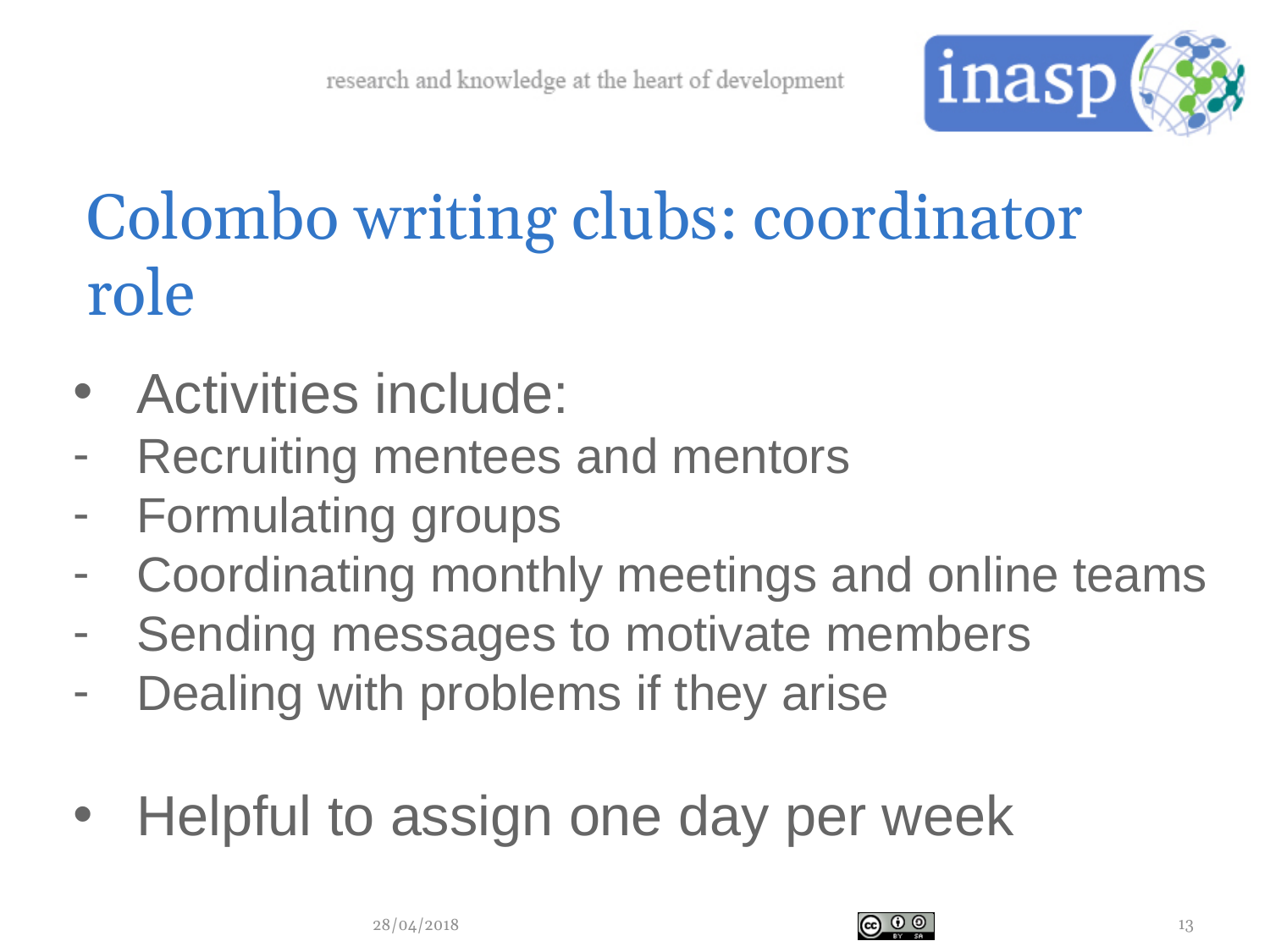

Colombo writing clubs: coordinator role
Activities include:
Recruiting mentees and mentors
Formulating groups
Coordinating monthly meetings and online teams
Sending messages to motivate members
Dealing with problems if they arise

Helpful to assign one day per week
28/04/2018

13